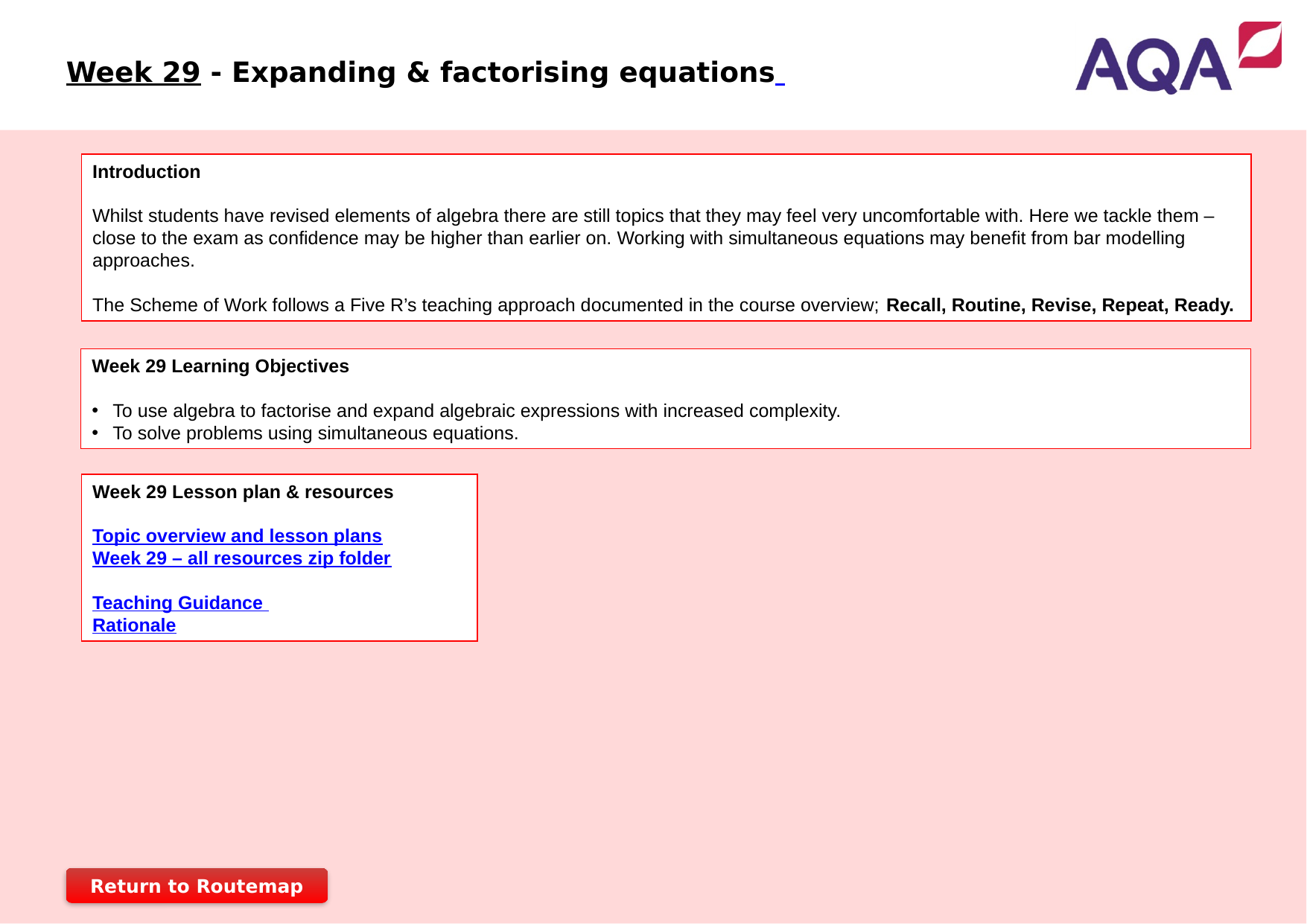

Week 29 - Expanding & factorising equations

Introduction

Whilst students have revised elements of algebra there are still topics that they may feel very uncomfortable with. Here we tackle them – close to the exam as confidence may be higher than earlier on. Working with simultaneous equations may benefit from bar modelling approaches.

The Scheme of Work follows a Five R’s teaching approach documented in the course overview; Recall, Routine, Revise, Repeat, Ready.
Week 29 Learning Objectives

To use algebra to factorise and expand algebraic expressions with increased complexity.
To solve problems using simultaneous equations.
Week 29 Lesson plan & resources

Topic overview and lesson plans
Week 29 – all resources zip folder

Teaching Guidance
Rationale